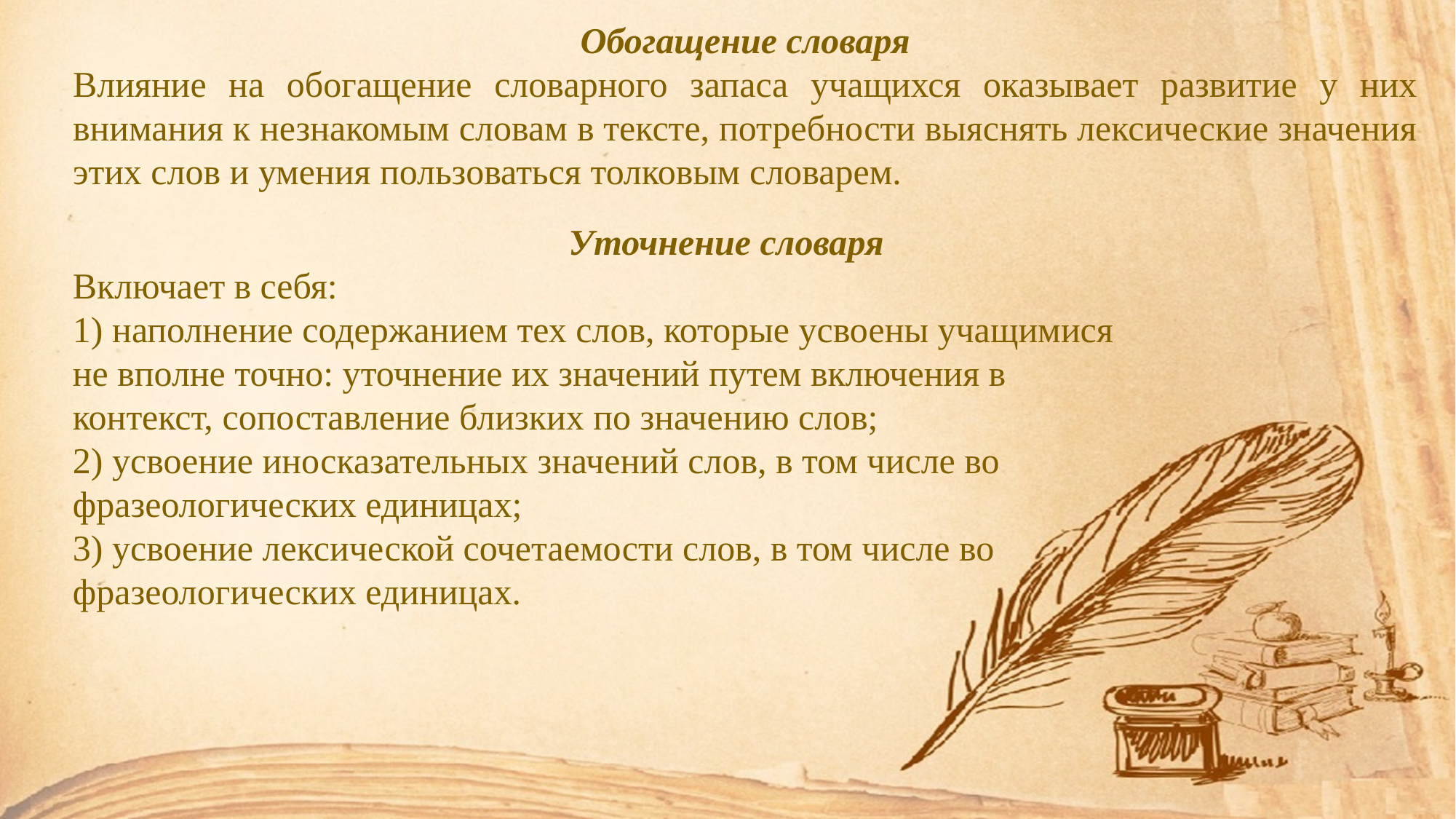

Обогащение словаря
Влияние на обогащение словарного запаса учащихся оказывает развитие у них внимания к незнакомым словам в тексте, потребности выяснять лексические значения этих слов и умения пользоваться толковым словарем.
                         Уточнение словаря
Включает в себя:
1) наполнение содержанием тех слов, которые усвоены учащимися не вполне точно: уточнение их значений путем включения в контекст, сопоставление близких по значению слов;
2) усвоение иносказательных значений слов, в том числе во фразеологических единицах;
3) усвоение лексической сочетаемости слов, в том числе во фразеологических единицах.